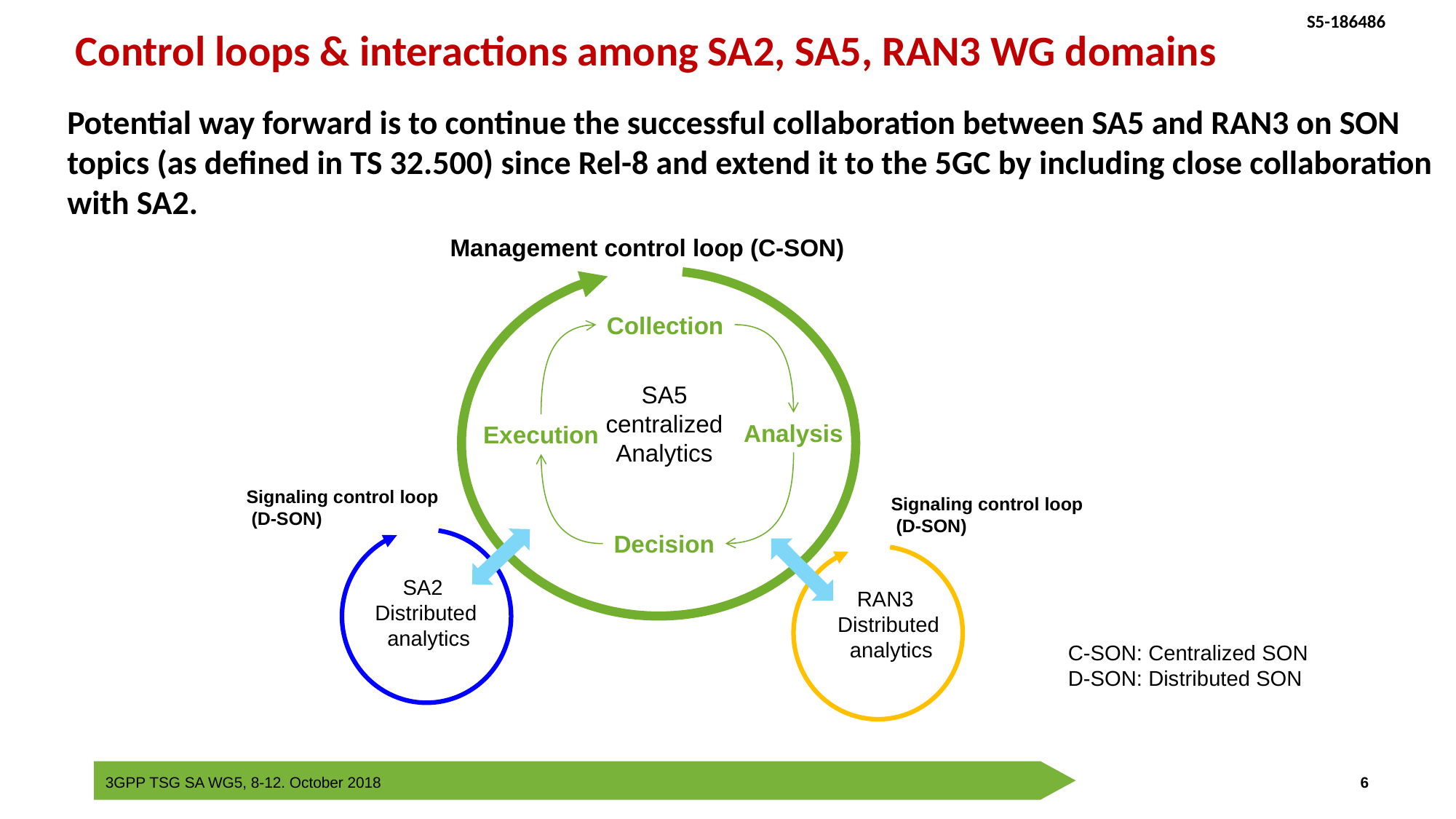

# Control loops & interactions among SA2, SA5, RAN3 WG domains
Potential way forward is to continue the successful collaboration between SA5 and RAN3 on SON topics (as defined in TS 32.500) since Rel-8 and extend it to the 5GC by including close collaboration with SA2.
Management control loop (C-SON)

Collection
SA5
centralized
Analytics
Analysis
Execution
Signaling control loop
 (D-SON)
Signaling control loop
 (D-SON)
Decision

SA2
Distributed
 analytics
RAN3
Distributed
 analytics
C-SON: Centralized SON
D-SON: Distributed SON